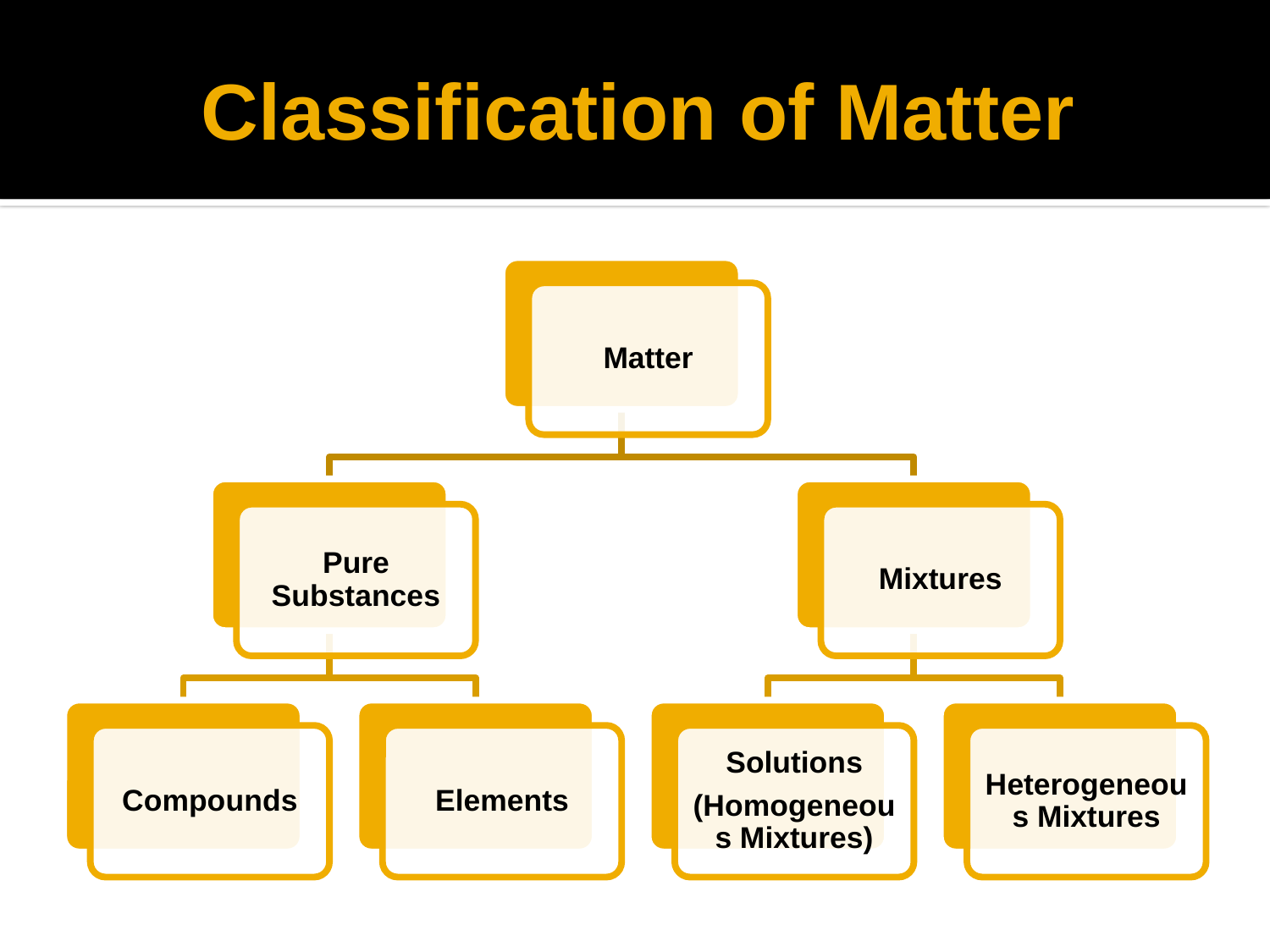

# Classification of Matter
Matter
Pure Substances
Compounds
Elements
Mixtures
Solutions
(Homogeneous Mixtures)
Heterogeneous Mixtures